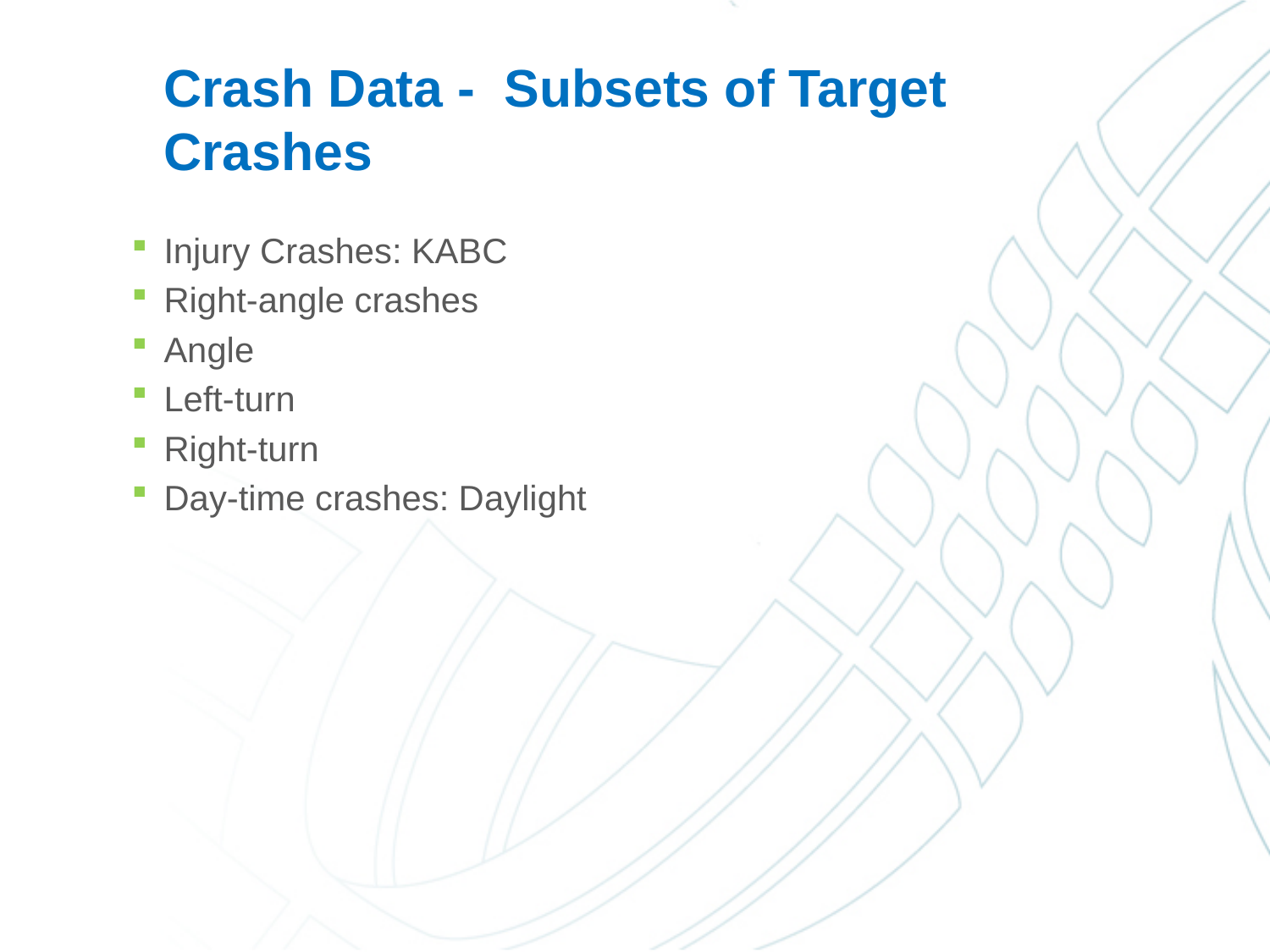

# Crash Data -  Subsets of Target Crashes
Injury Crashes: KABC
Right-angle crashes
Angle
Left-turn
Right-turn
Day-time crashes: Daylight